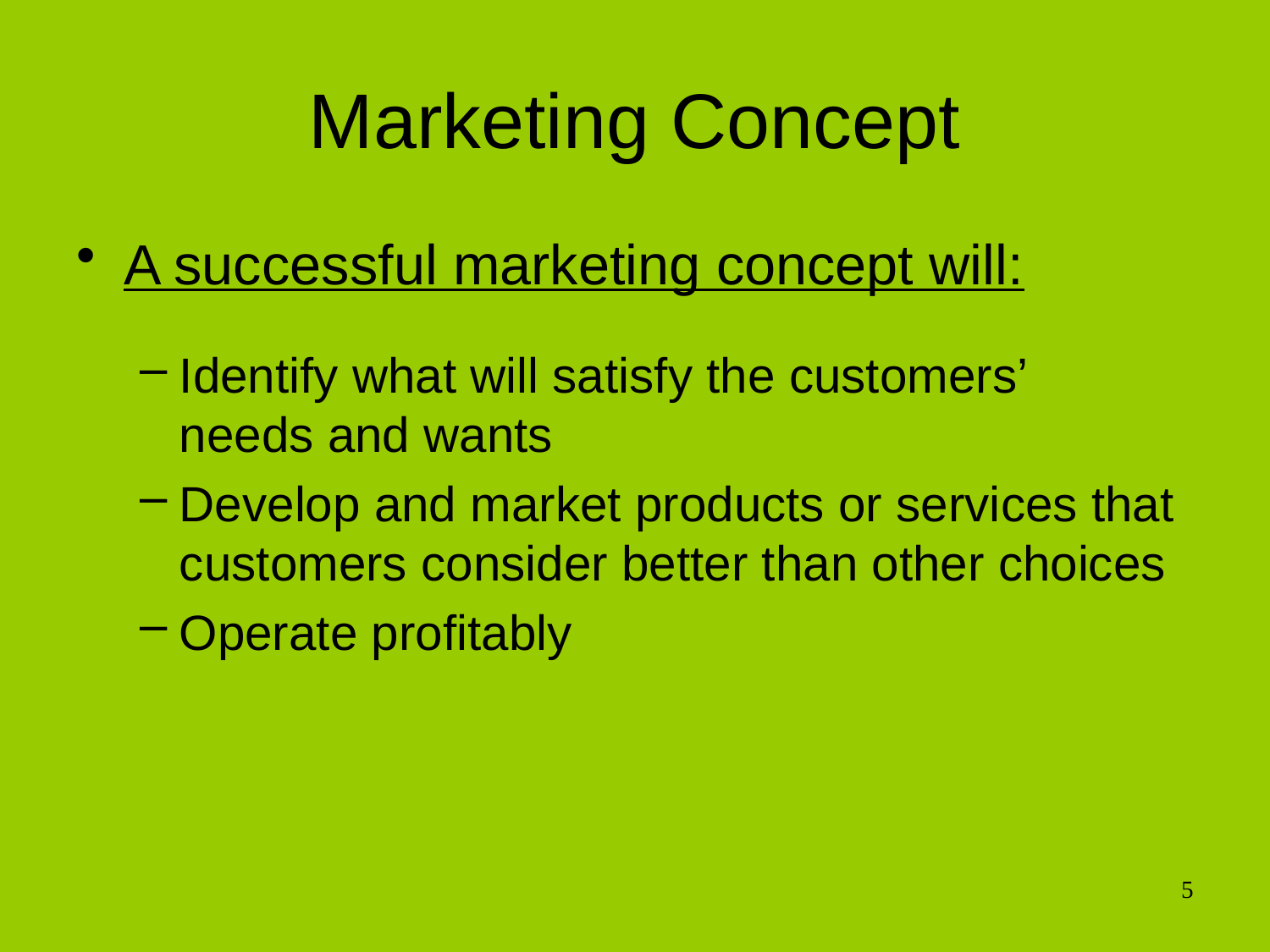

# Marketing Concept
A successful marketing concept will:
Identify what will satisfy the customers’
needs and wants
Develop and market products or services that customers consider better than other choices
Operate profitably

5